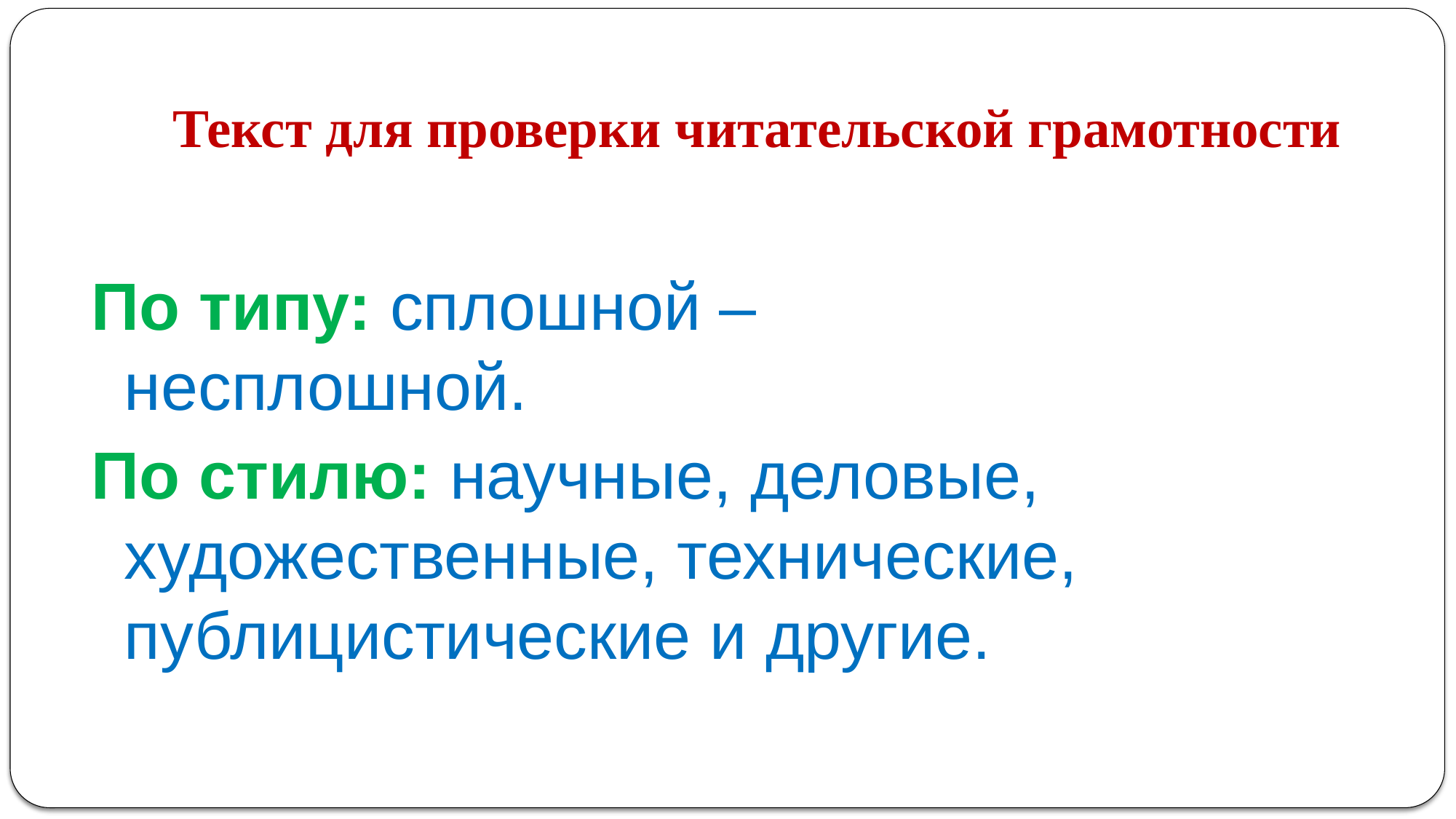

# Текст для проверки читательской грамотности
По типу: сплошной – несплошной.
По стилю: научные, деловые, художественные, технические, публицистические и другие.